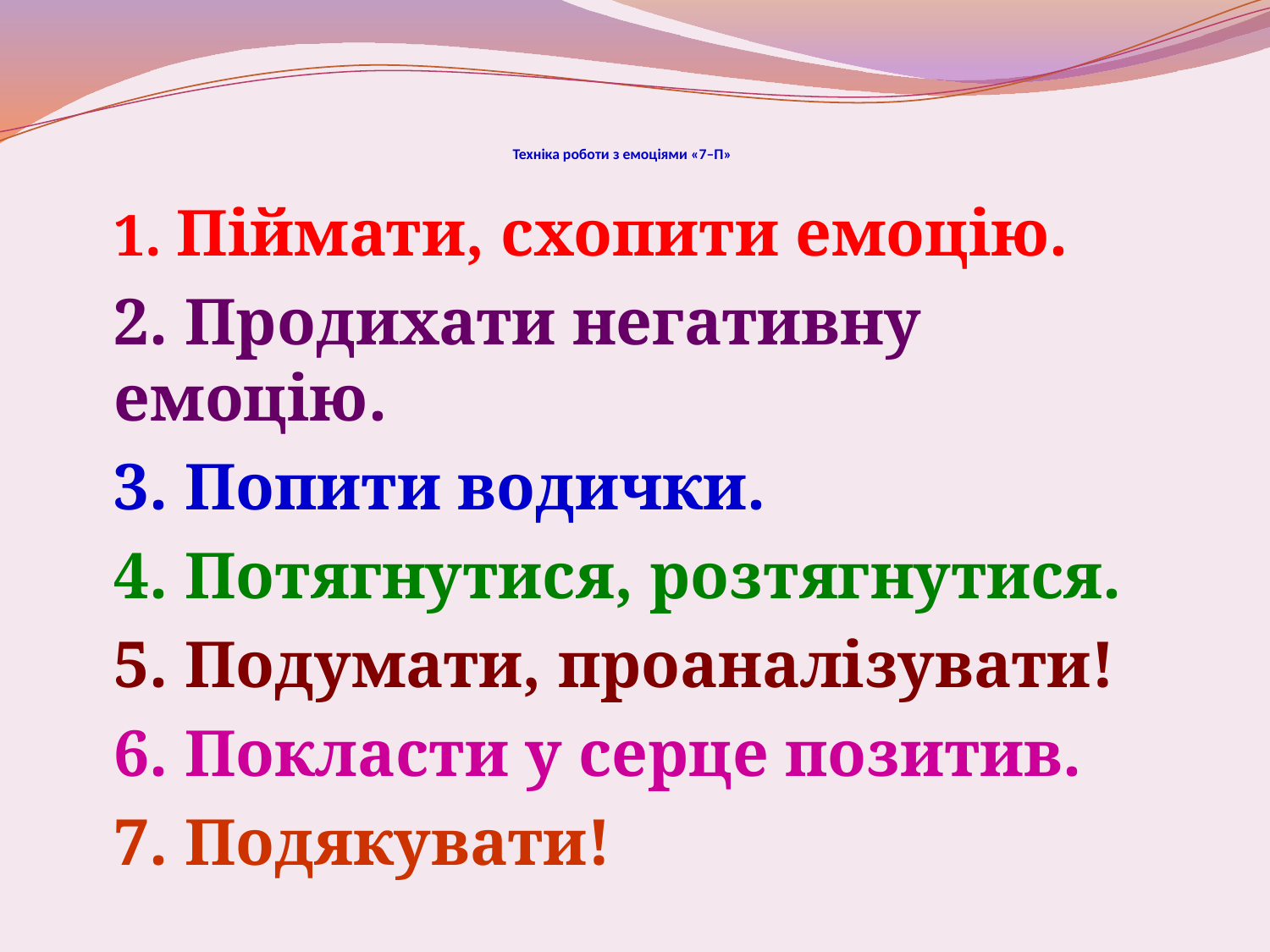

# Техніка роботи з емоціями «7–П»
	1. Піймати, схопити емоцію.
	2. Продихати негативну емоцію.
	3. Попити водички.
	4. Потягнутися, розтягнутися.
	5. Подумати, проаналізувати!
	6. Покласти у серце позитив.
	7. Подякувати!